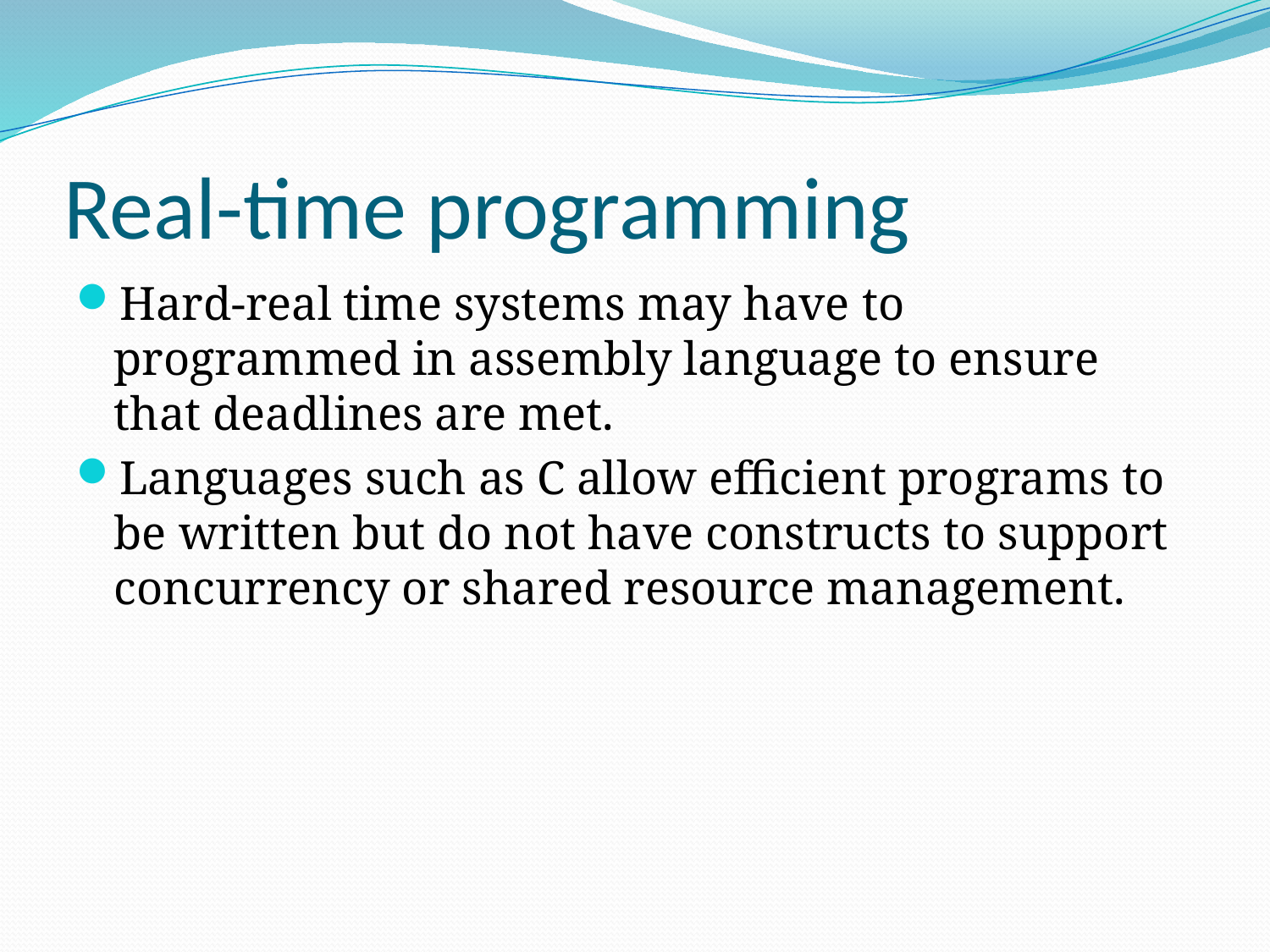

# Real-time programming
Hard-real time systems may have to programmed in assembly language to ensure that deadlines are met.
Languages such as C allow efficient programs to be written but do not have constructs to support concurrency or shared resource management.